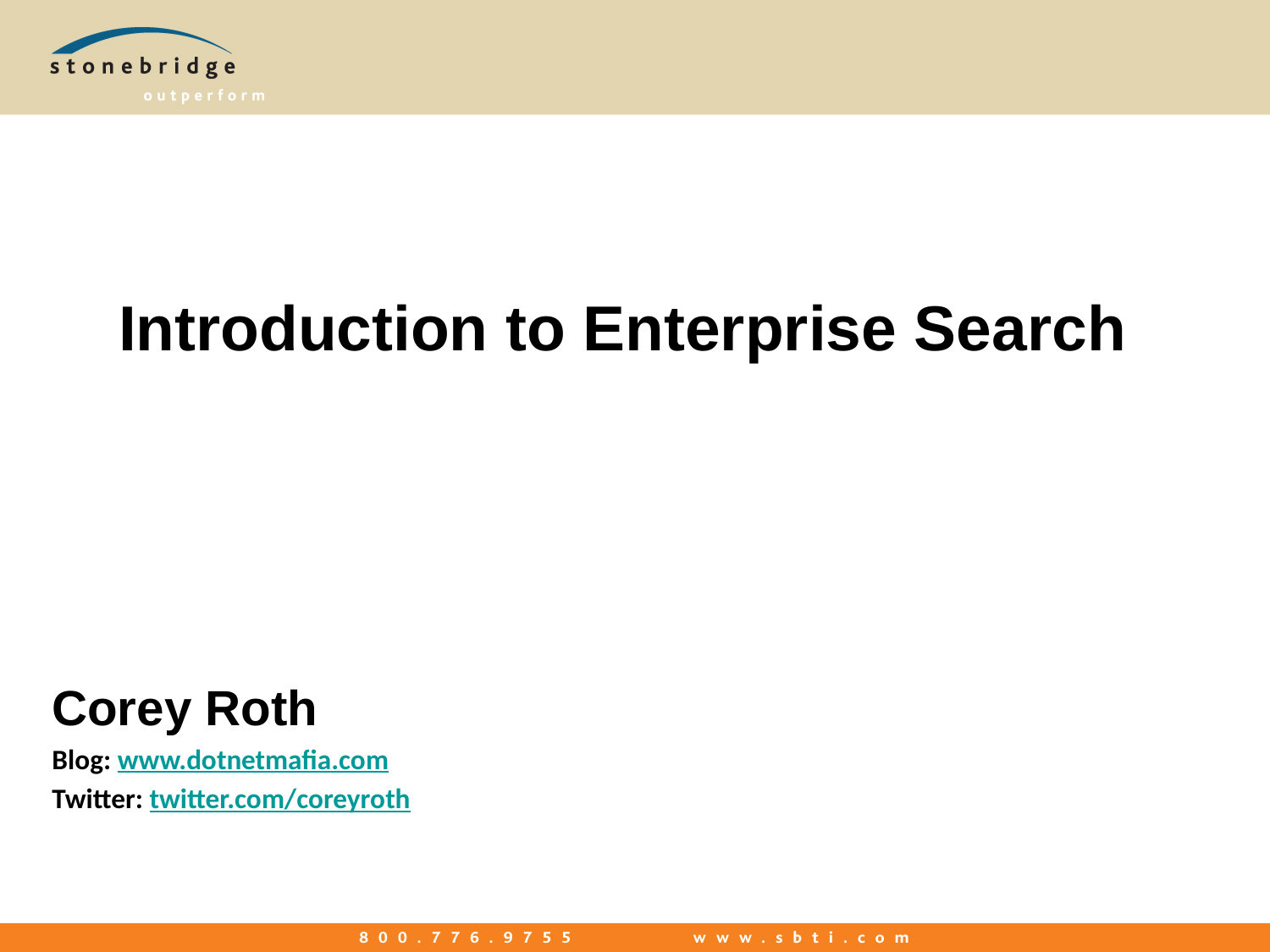

# Introduction to Enterprise Search
Corey Roth
Blog: www.dotnetmafia.com
Twitter: twitter.com/coreyroth